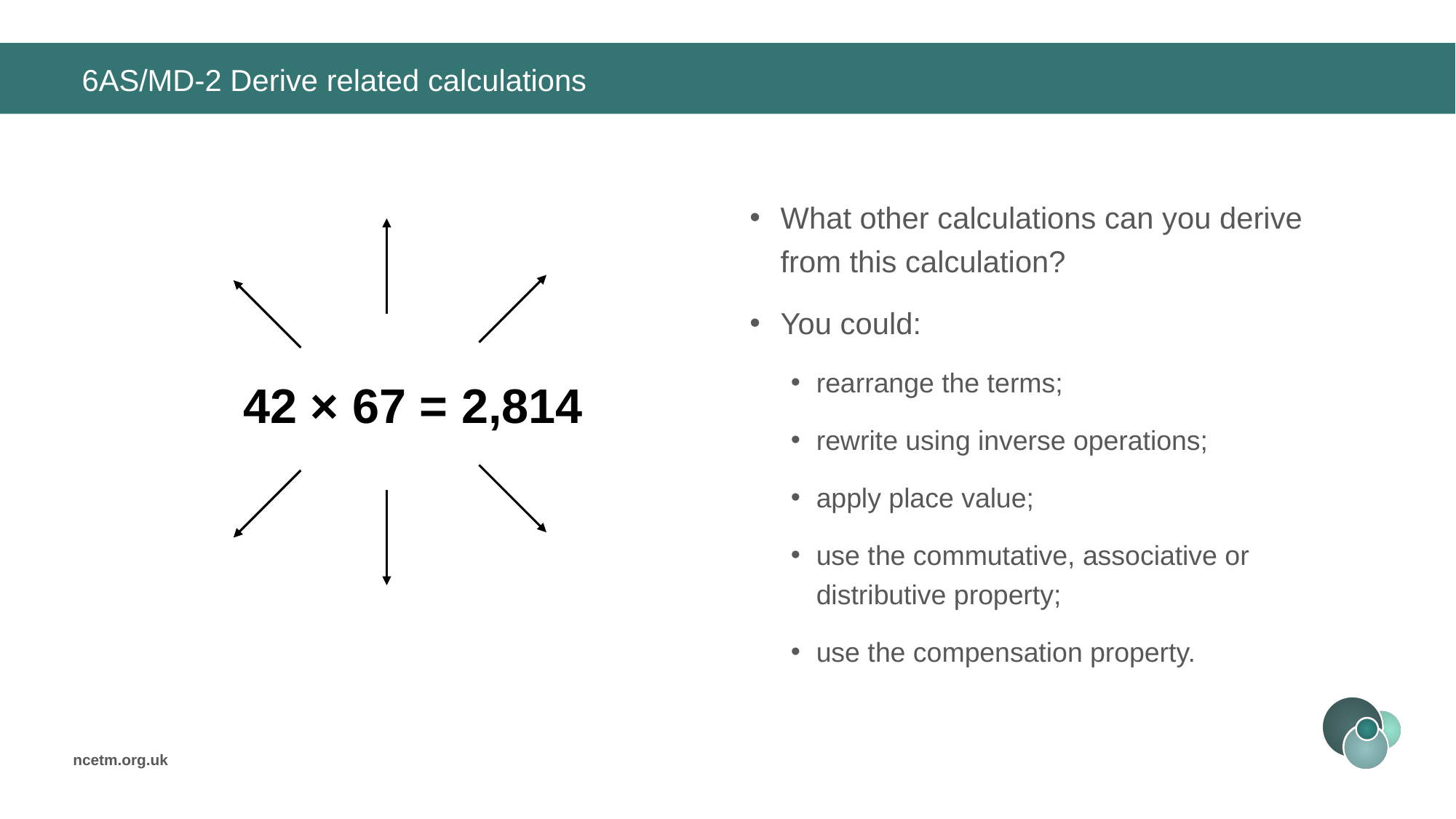

# 6AS/MD-2 Derive related calculations
What other calculations can you derive from this calculation?
You could:
rearrange the terms;
rewrite using inverse operations;
apply place value;
use the commutative, associative or distributive property;
use the compensation property.

42 × 67 = 2,814